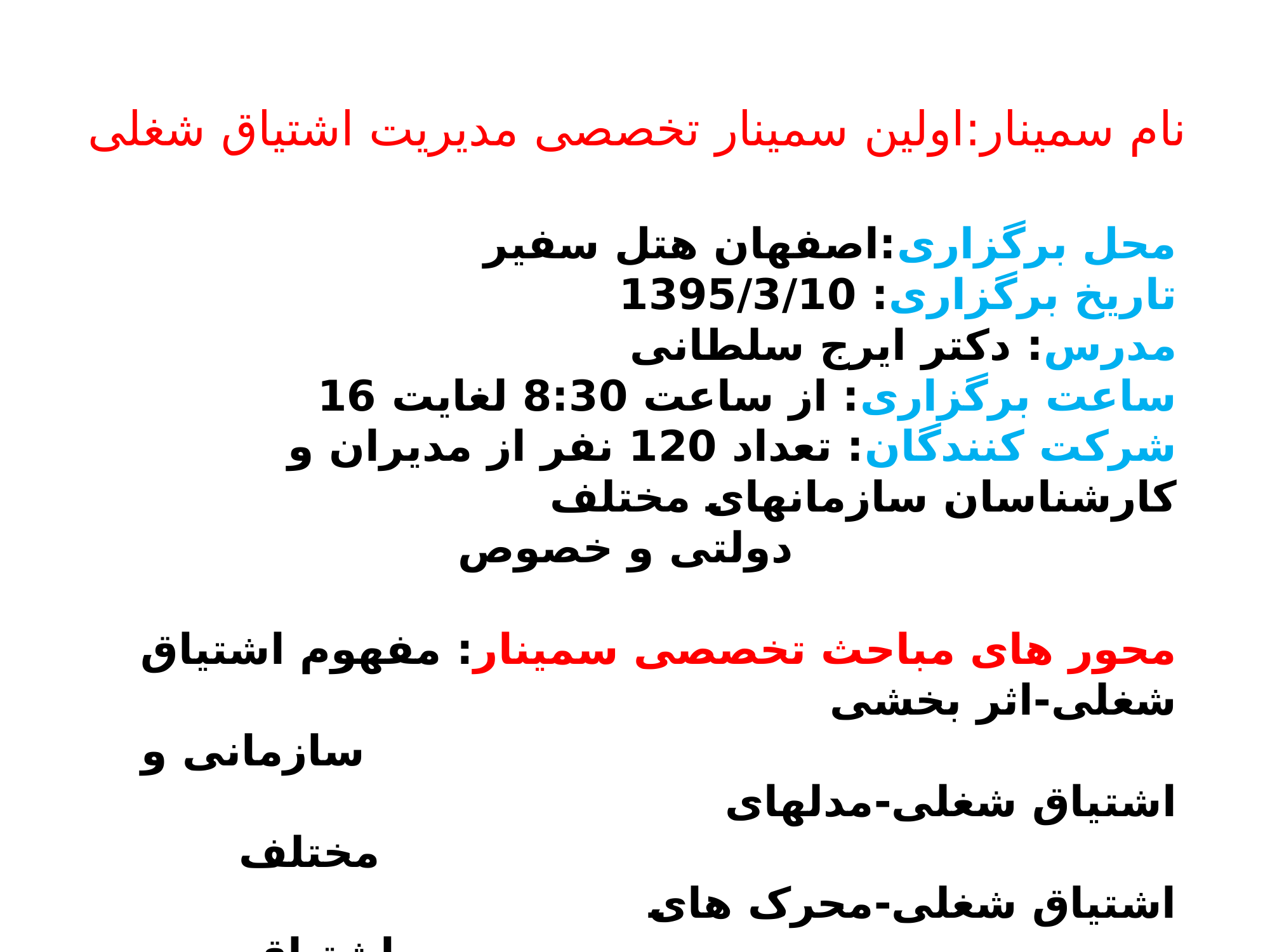

نام سمینار:اولین سمینار تخصصی مدیریت اشتیاق شغلی

محل برگزاری:اصفهان هتل سفیر
تاریخ برگزاری: 1395/3/10
مدرس: دکتر ایرج سلطانی
ساعت برگزاری: از ساعت 8:30 لغایت 16
شرکت کنندگان: تعداد 120 نفر از مدیران و کارشناسان سازمانهای مختلف
                          دولتی و خصوص

محور های مباحث تخصصی سمینار: مفهوم اشتیاق شغلی-اثر بخشی
                                                       سازمانی و اشتیاق شغلی-مدلهای
                                                      مختلف اشتیاق شغلی-محرک های
                                                     اشتیاق شغلی-مراحل ارزیابی سطح
                                                     اشتیاق شغلی کارکنان